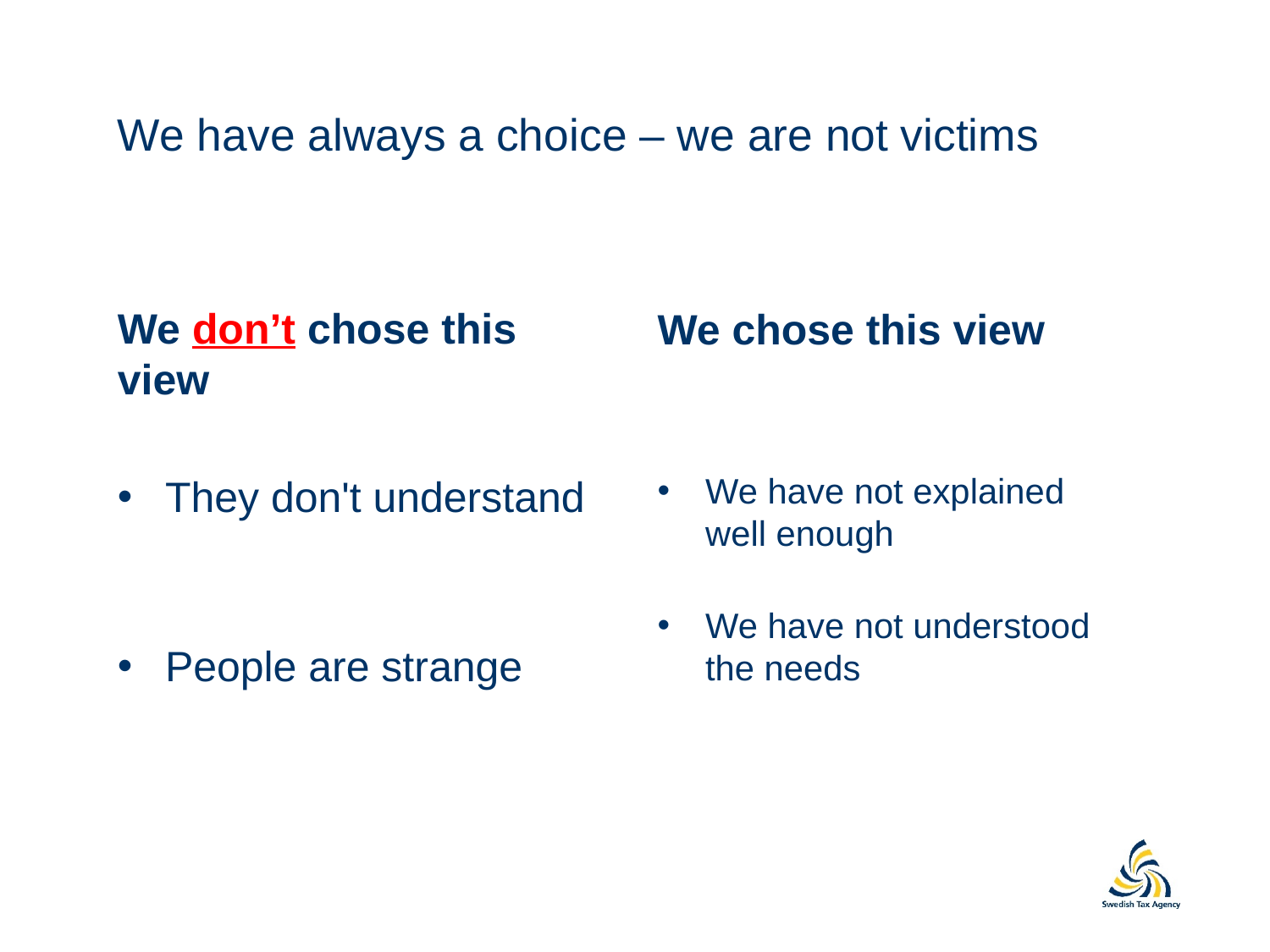

# We have always a choice – we are not victims
We don’t chose this view

They don't understand

People are strange
We chose this view

We have not explained well enough
We have not understood the needs